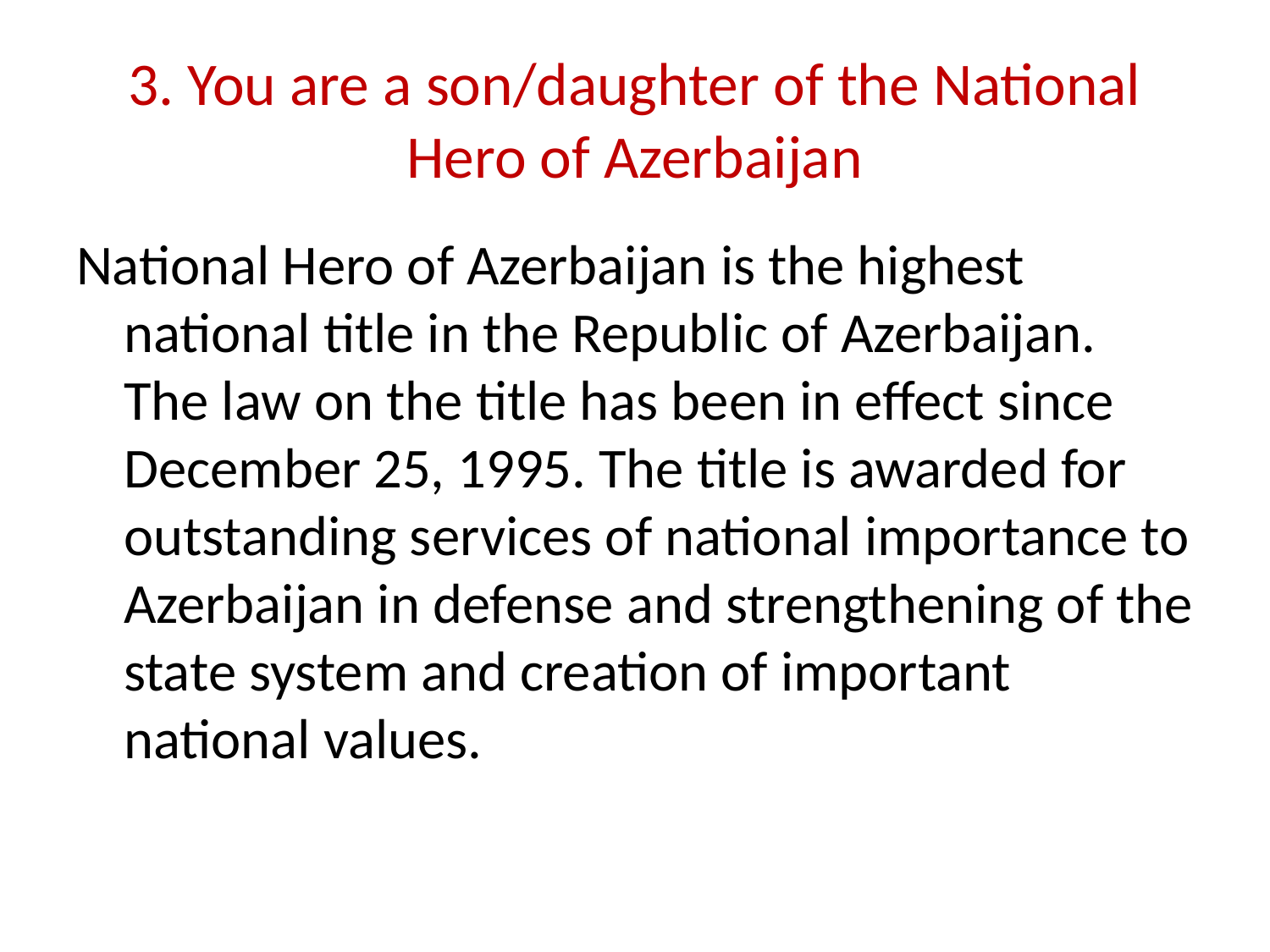

# 3. You are a son/daughter of the National Hero of Azerbaijan
National Hero of Azerbaijan is the highest national title in the Republic of Azerbaijan. The law on the title has been in effect since December 25, 1995. The title is awarded for outstanding services of national importance to Azerbaijan in defense and strengthening of the state system and creation of important national values.